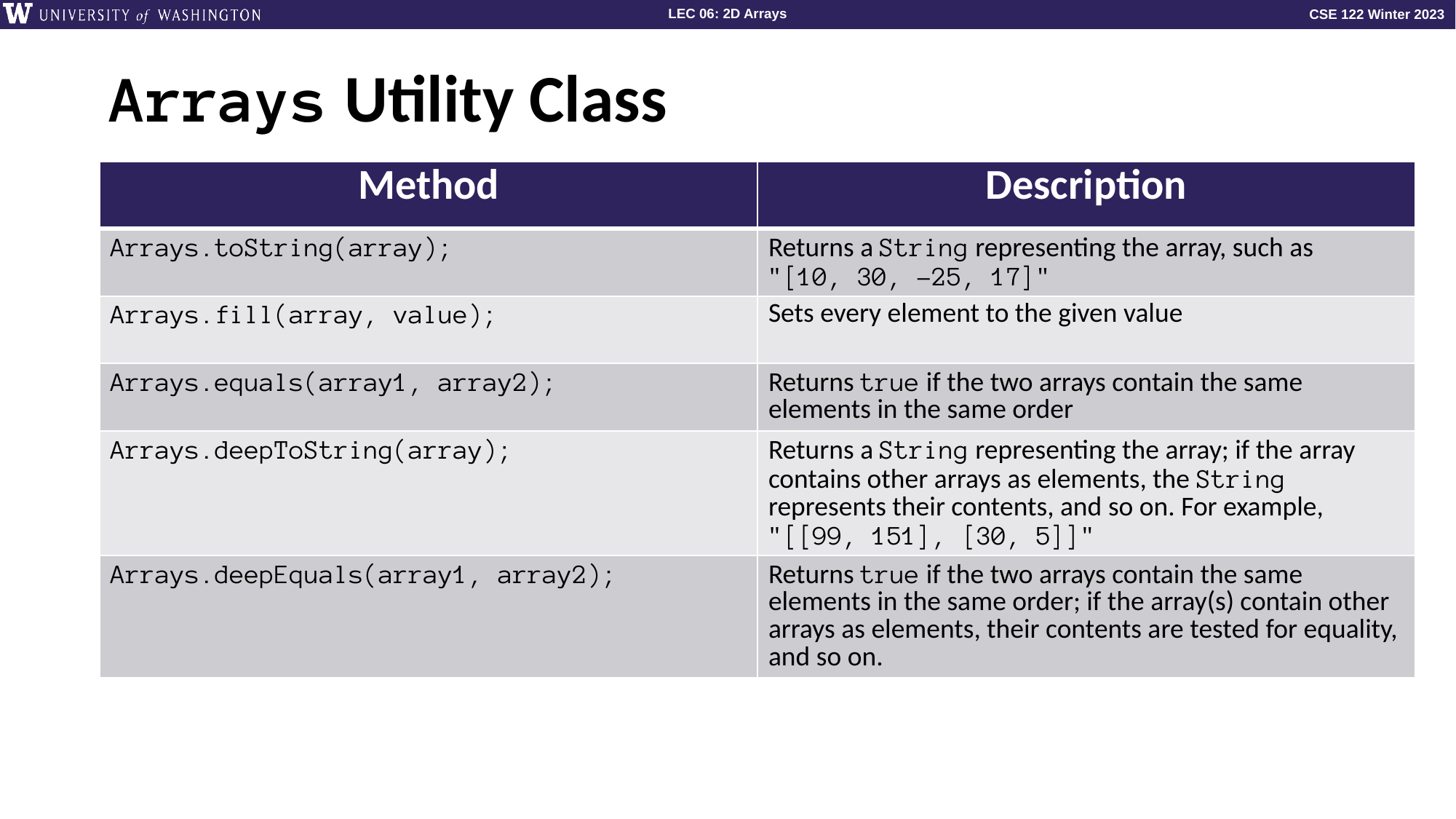

# Arrays Utility Class
| Method | Description |
| --- | --- |
| Arrays.toString(array); | Returns a String representing the array, such as "[10, 30, -25, 17]" |
| Arrays.fill(array, value); | Sets every element to the given value |
| Arrays.equals(array1, array2); | Returns true if the two arrays contain the same elements in the same order |
| Arrays.deepToString(array); | Returns a String representing the array; if the array contains other arrays as elements, the String represents their contents, and so on. For example, "[[99, 151], [30, 5]]" |
| Arrays.deepEquals(array1, array2); | Returns true if the two arrays contain the same elements in the same order; if the array(s) contain other arrays as elements, their contents are tested for equality, and so on. |